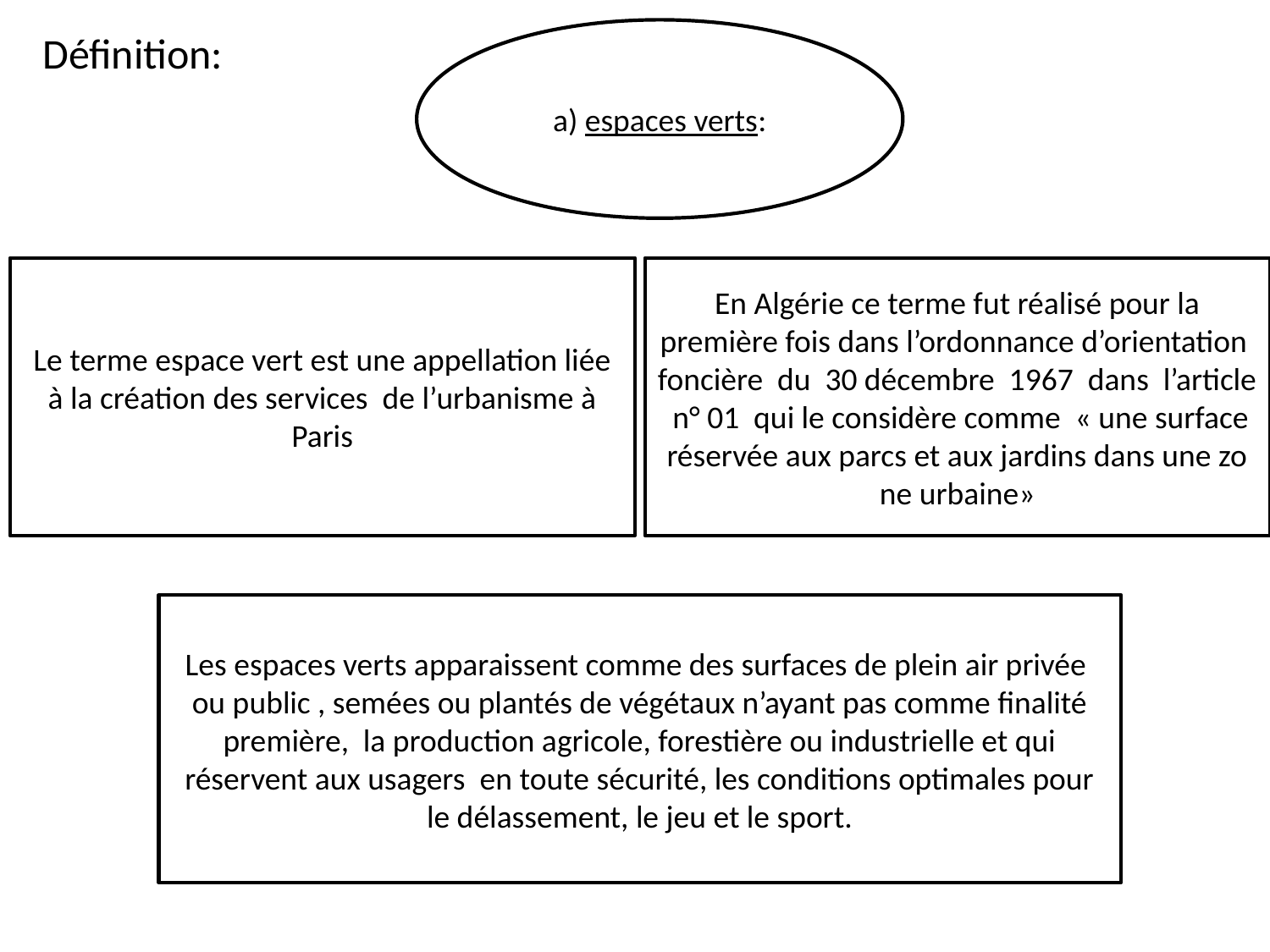

# Définition:
a) espaces verts:
Le terme espace vert est une appellation liée à la création des services  de l’urbanisme à Paris
En Algérie ce terme fut réalisé pour la première fois dans l’ordonnance d’orientation  foncière  du  30 décembre  1967  dans  l’article  n° 01  qui le considère comme  « une surface réservée aux parcs et aux jardins dans une zo ne urbaine»
Les espaces verts apparaissent comme des surfaces de plein air privée  ou public , semées ou plantés de végétaux n’ayant pas comme finalité première,  la production agricole, forestière ou industrielle et qui réservent aux usagers  en toute sécurité, les conditions optimales pour le délassement, le jeu et le sport.